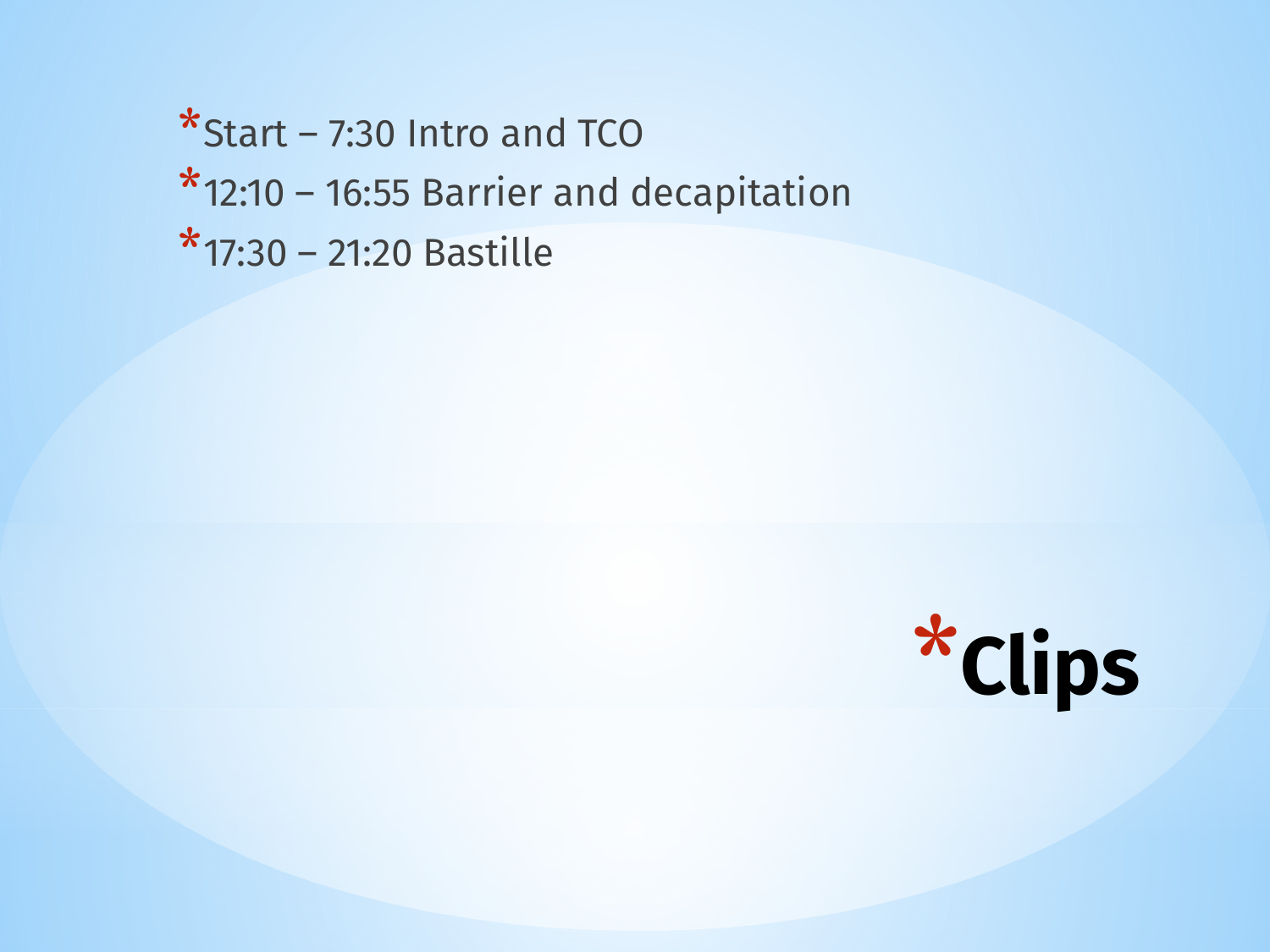

Start – 7:30 Intro and TCO
12:10 – 16:55 Barrier and decapitation
17:30 – 21:20 Bastille
# Clips